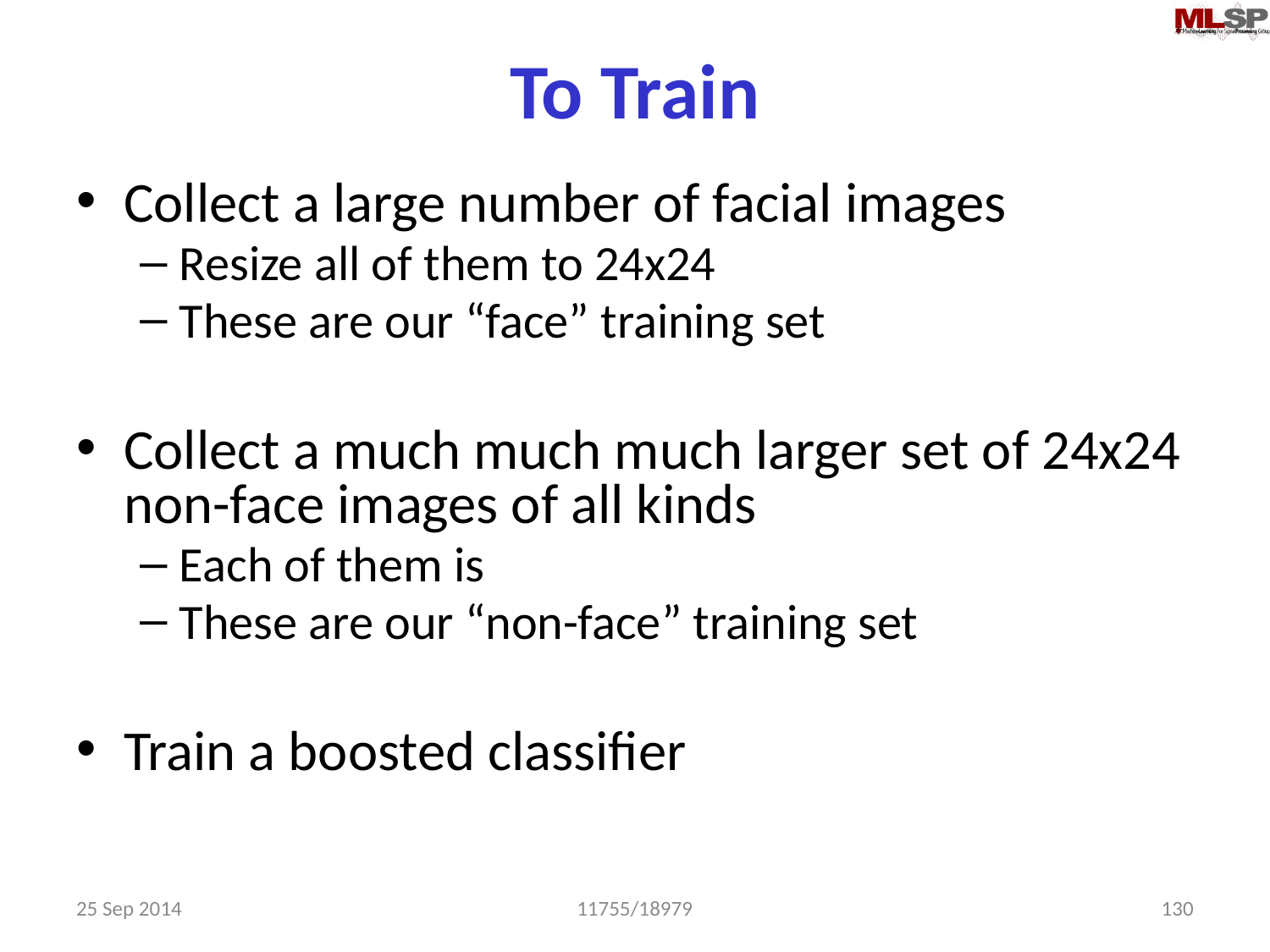

# To Train
Collect a large number of facial images
Resize all of them to 24x24
These are our “face” training set

Collect a much much much larger set of 24x24 non-face images of all kinds
Each of them is
These are our “non-face” training set

Train a boosted classifier
25 Sep 2014
11755/18979
130